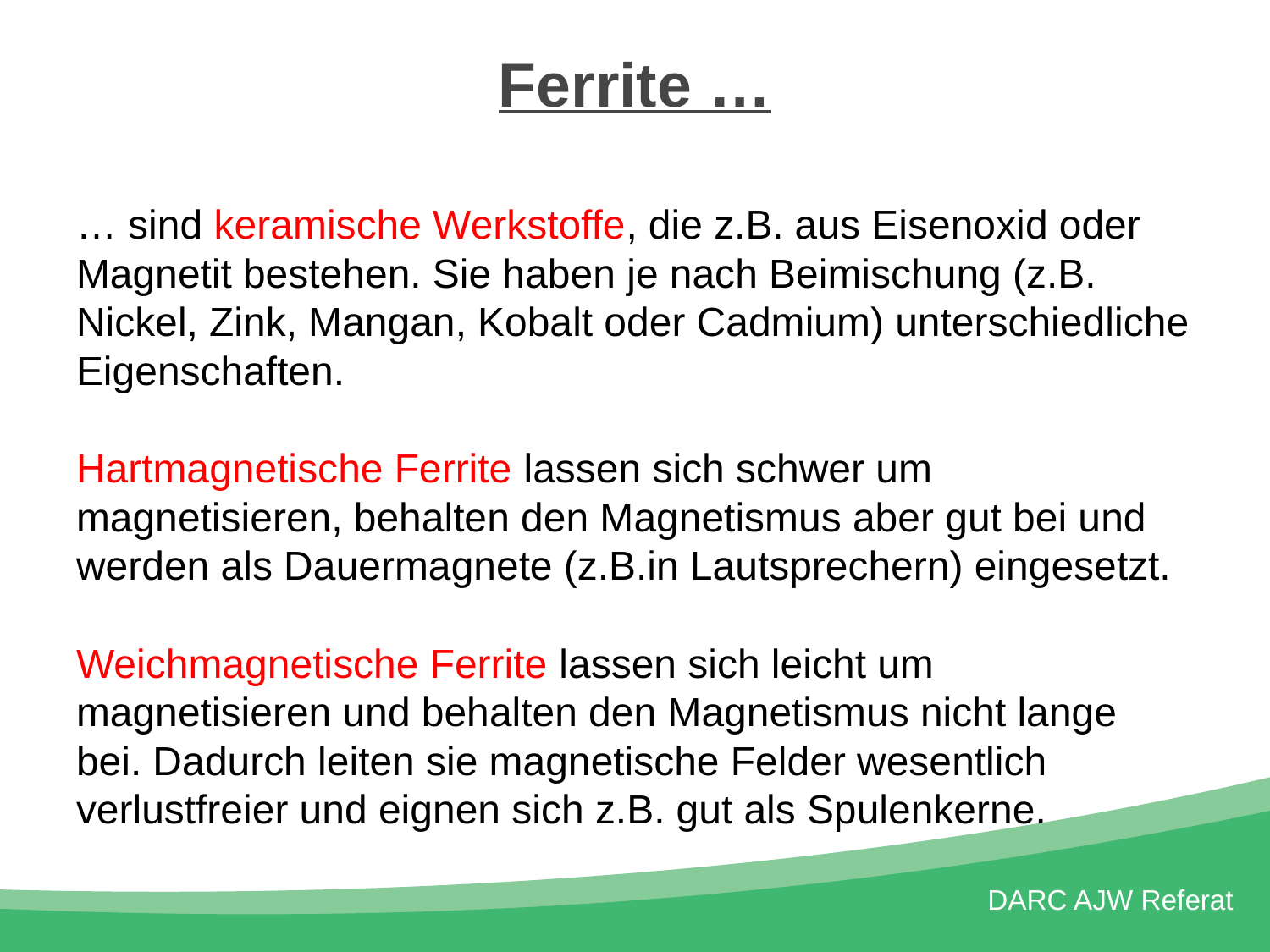

# Ferrite …
… sind keramische Werkstoffe, die z.B. aus Eisenoxid oder Magnetit bestehen. Sie haben je nach Beimischung (z.B. Nickel, Zink, Mangan, Kobalt oder Cadmium) unterschiedliche Eigenschaften.
Hartmagnetische Ferrite lassen sich schwer um magnetisieren, behalten den Magnetismus aber gut bei und werden als Dauermagnete (z.B.in Lautsprechern) eingesetzt.
Weichmagnetische Ferrite lassen sich leicht um magnetisieren und behalten den Magnetismus nicht lange bei. Dadurch leiten sie magnetische Felder wesentlich verlustfreier und eignen sich z.B. gut als Spulenkerne.